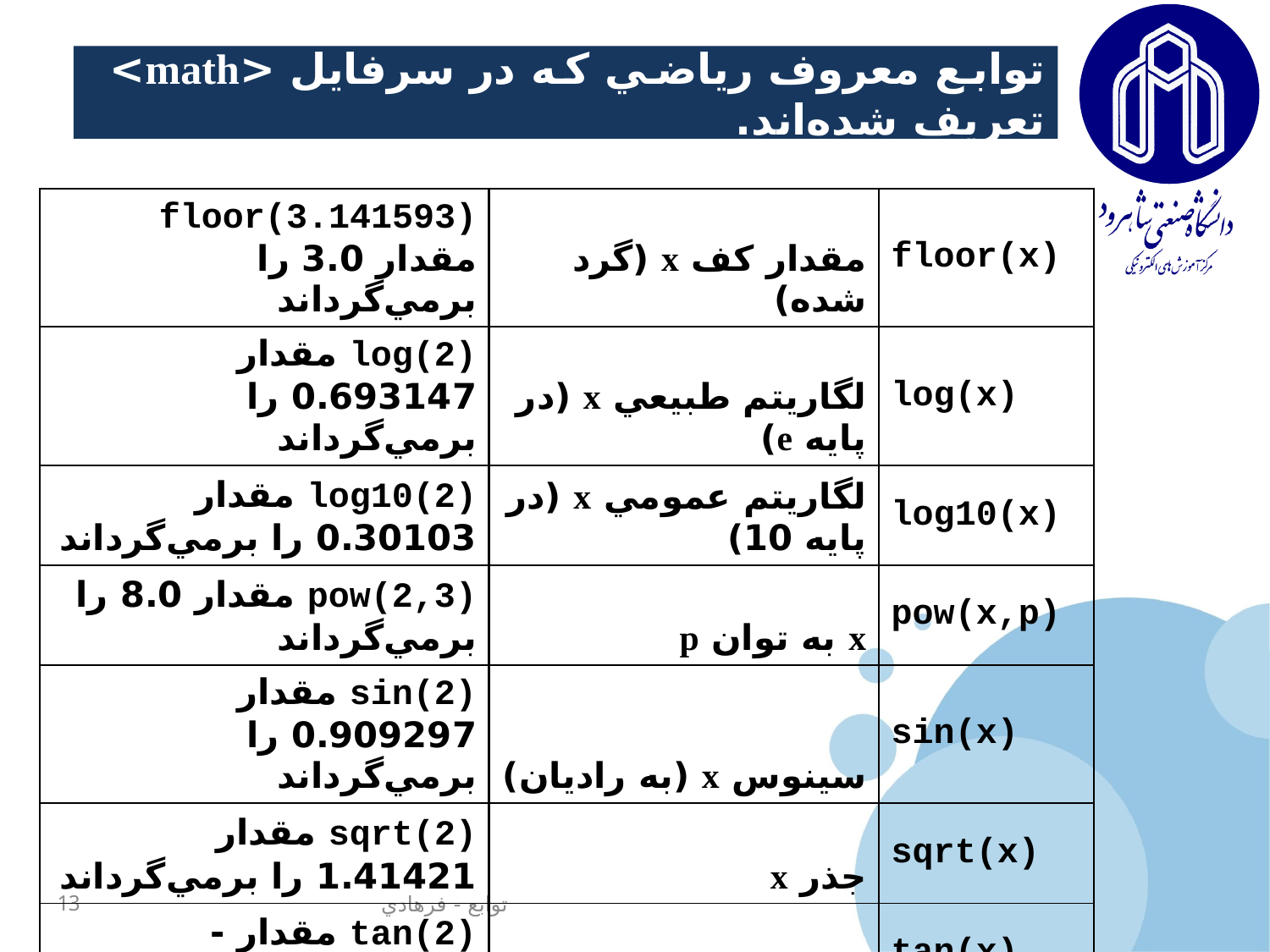

# توابع معروف رياضي كه در سرفايل <math>  تعريف شده‌اند.
| floor(3.141593) مقدار 3.0 را برمي‌گرداند | مقدار کف x (گرد شده) | floor(x) |
| --- | --- | --- |
| log(2) مقدار 0.693147 را برمي‌گرداند | لگاريتم طبيعي x (در پايه e) | log(x) |
| log10(2) مقدار 0.30103 را برمي‌گرداند | لگاريتم عمومي x (در پايه 10) | log10(x) |
| pow(2,3) مقدار 8.0 را برمي‌گرداند | x به توان p | pow(x,p) |
| sin(2) مقدار 0.909297 را برمي‌گرداند | سينوس x (به راديان) | sin(x) |
| sqrt(2) مقدار 1.41421 را برمي‌گرداند | جذر x | sqrt(x) |
| tan(2) مقدار -2.18504 را برمي‌گرداند | تانژانت x (به راديان) | tan(x) |
13
توابع - فرهادي